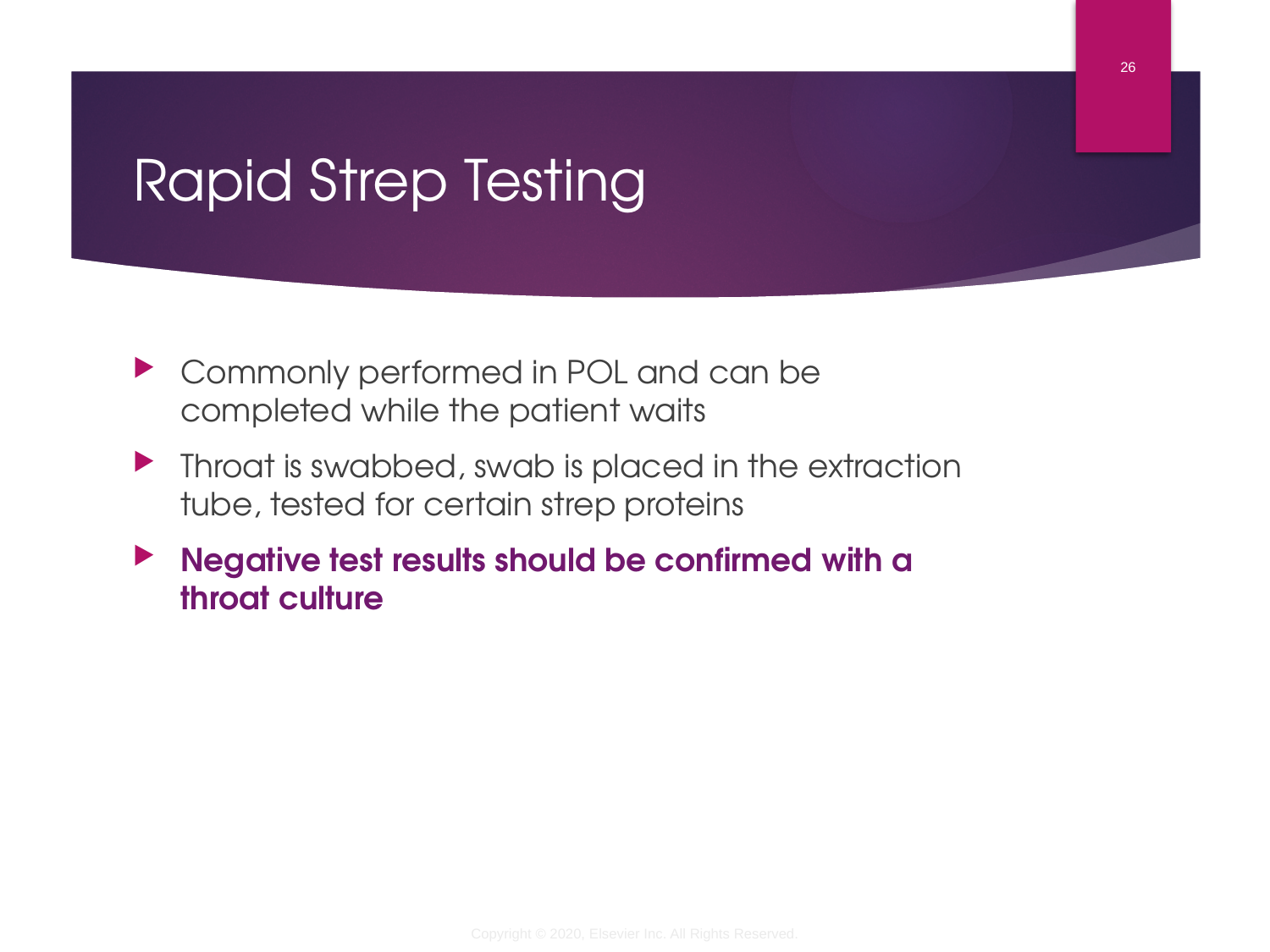

26

# Rapid Strep Testing
Commonly performed in POL and can be completed while the patient waits
Throat is swabbed, swab is placed in the extraction tube, tested for certain strep proteins
Negative test results should be confirmed with a throat culture